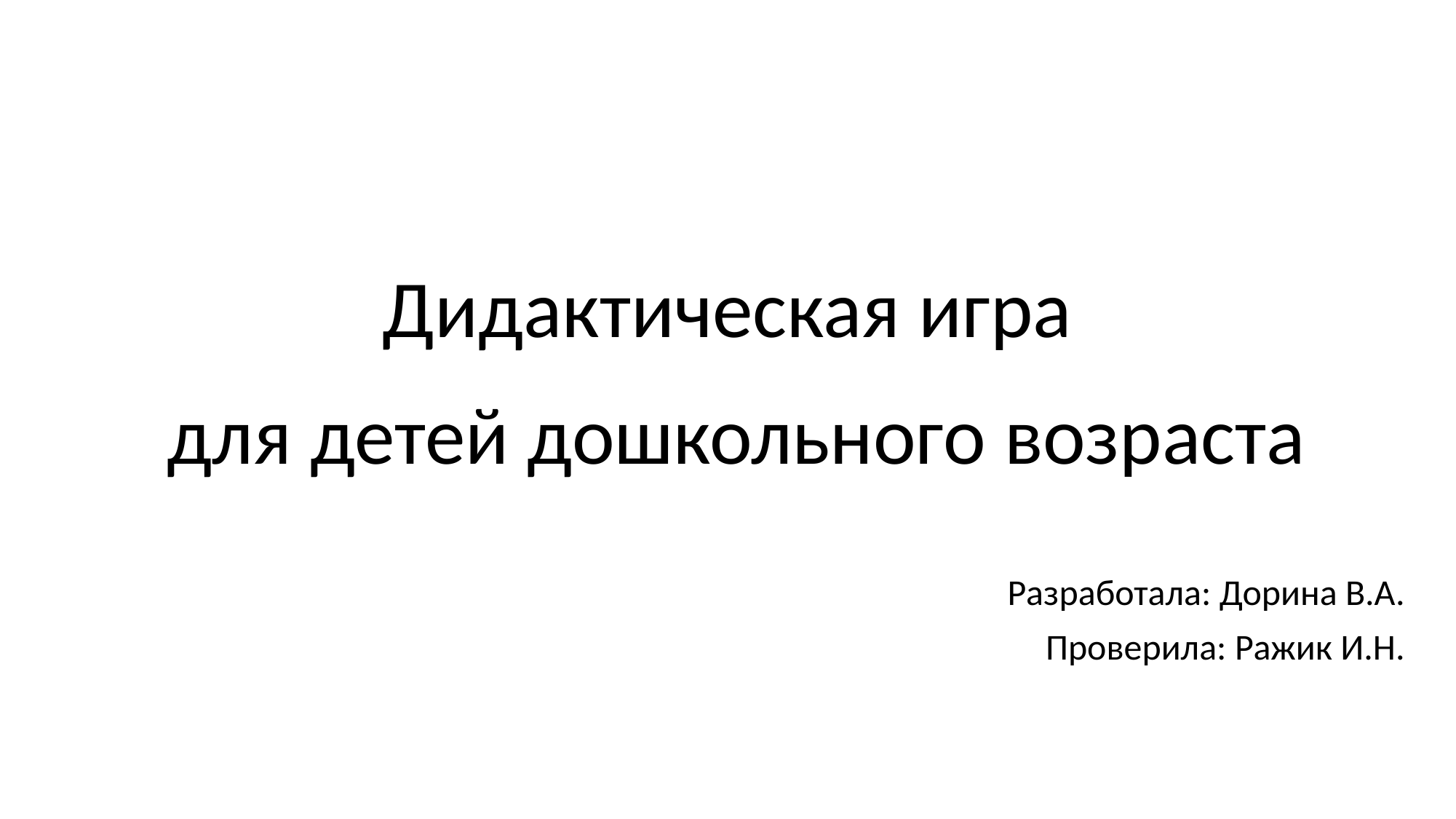

# Дидактическая игра для детей дошкольного возраста
Разработала: Дорина В.А.
Проверила: Ражик И.Н.